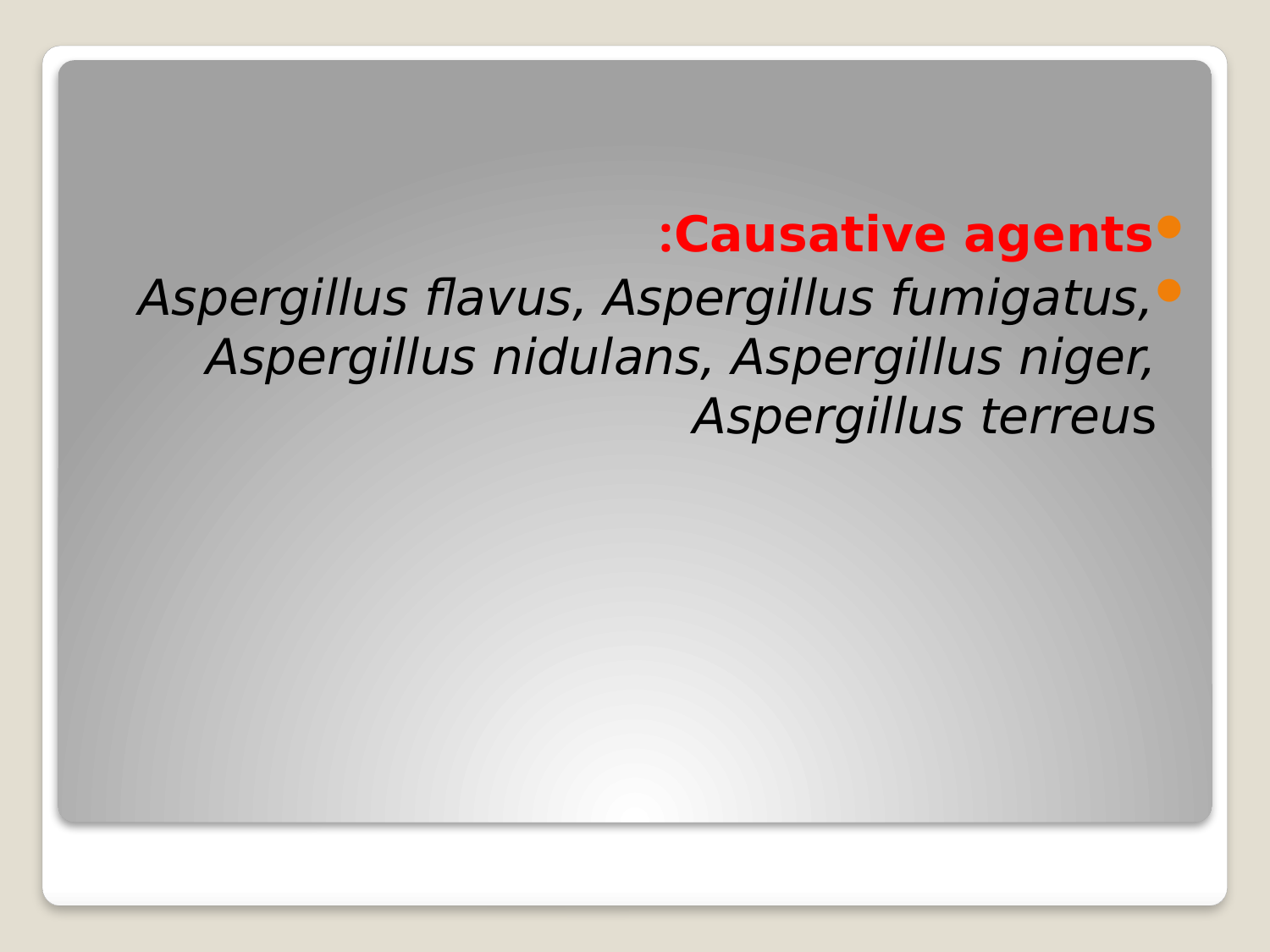

Causative agents:
Aspergillus flavus, Aspergillus fumigatus, Aspergillus nidulans, Aspergillus niger, Aspergillus terreus